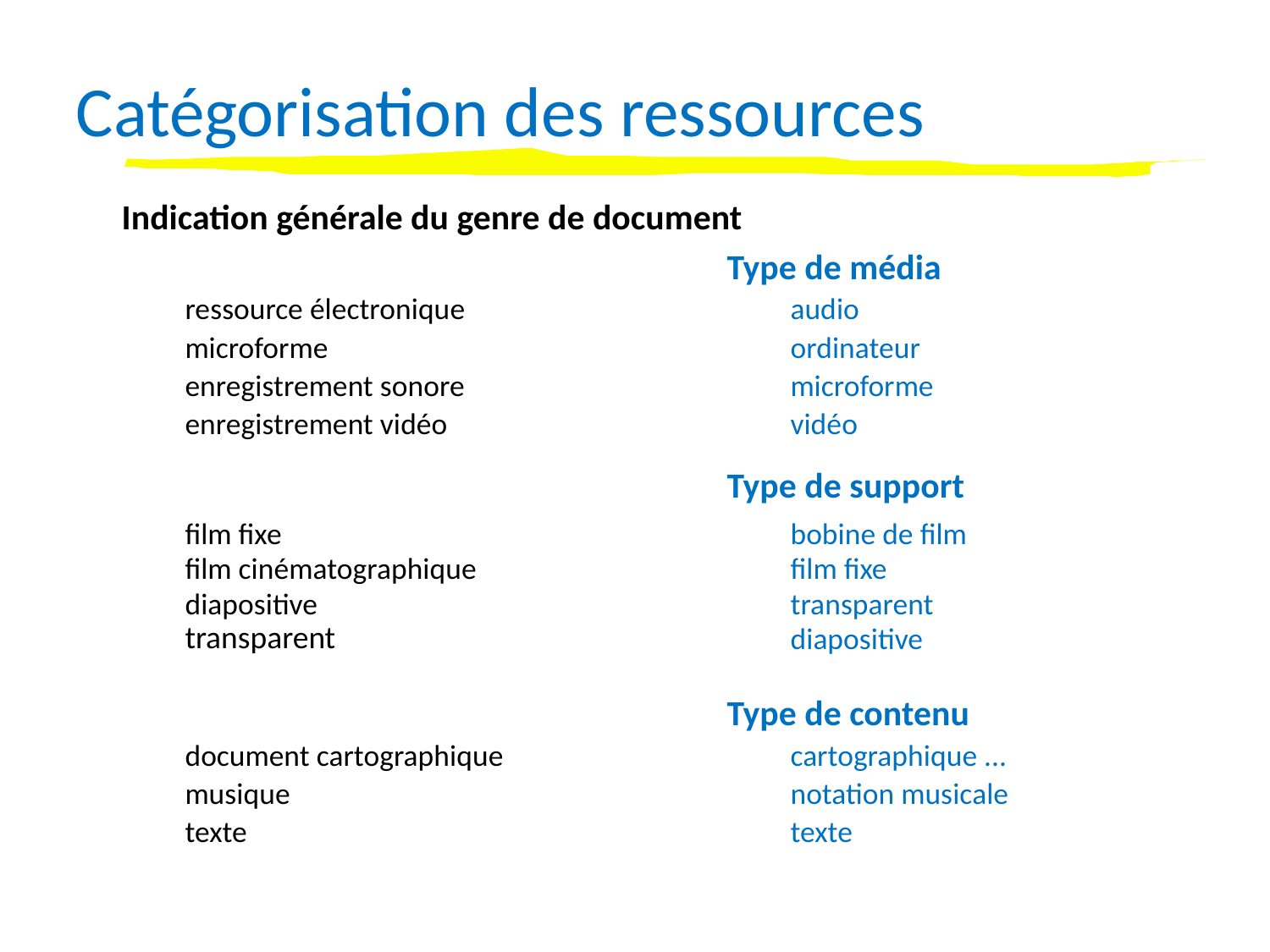

Catégorisation des ressources

Indication générale du genre de document
Type de média
ressource électronique
microforme
enregistrement sonore
enregistrement vidéo

audio
ordinateur
microforme
vidéo
Type de support
film fixe
film cinématographique
diapositive
transparent

bobine de film
film fixe
transparent
diapositive
Type de contenu
document cartographique
musique
texte

cartographique ...
notation musicale
texte